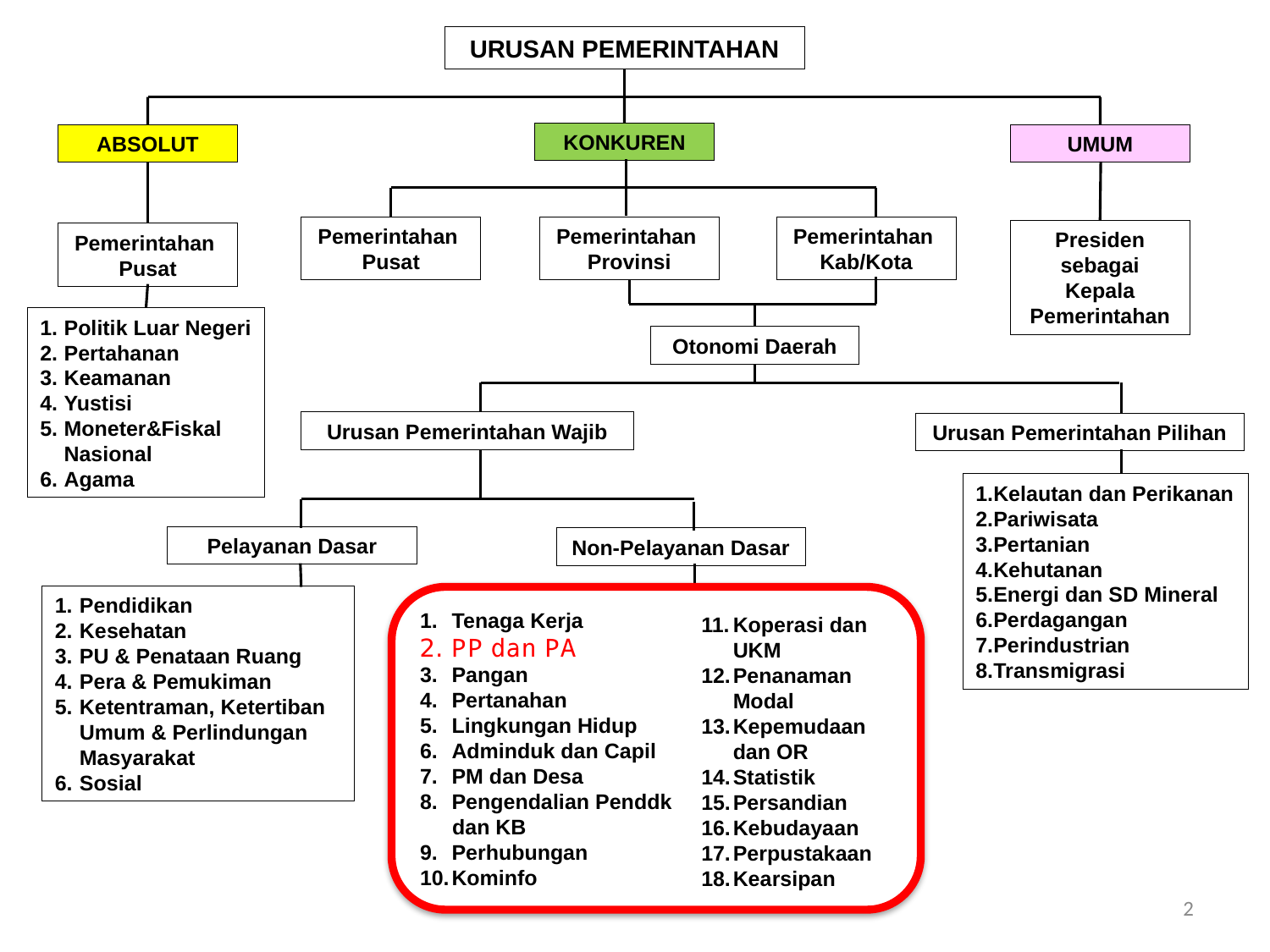

URUSAN PEMERINTAHAN
KONKUREN
ABSOLUT
UMUM
Pemerintahan
Pusat
Pemerintahan
Provinsi
Pemerintahan
Kab/Kota
Presiden sebagai Kepala Pemerintahan
Pemerintahan
Pusat
Politik Luar Negeri
Pertahanan
Keamanan
Yustisi
Moneter&Fiskal Nasional
Agama
Otonomi Daerah
Urusan Pemerintahan Wajib
Urusan Pemerintahan Pilihan
Kelautan dan Perikanan
Pariwisata
Pertanian
Kehutanan
Energi dan SD Mineral
Perdagangan
Perindustrian
Transmigrasi
Pelayanan Dasar
Non-Pelayanan Dasar
Pendidikan
Kesehatan
PU & Penataan Ruang
Pera & Pemukiman
Ketentraman, Ketertiban Umum & Perlindungan Masyarakat
Sosial
Tenaga Kerja
PP dan PA
Pangan
Pertanahan
Lingkungan Hidup
Adminduk dan Capil
PM dan Desa
Pengendalian Penddk
dan KB
Perhubungan
Kominfo
Koperasi dan UKM
Penanaman Modal
Kepemudaan dan OR
Statistik
Persandian
Kebudayaan
Perpustakaan
Kearsipan
2